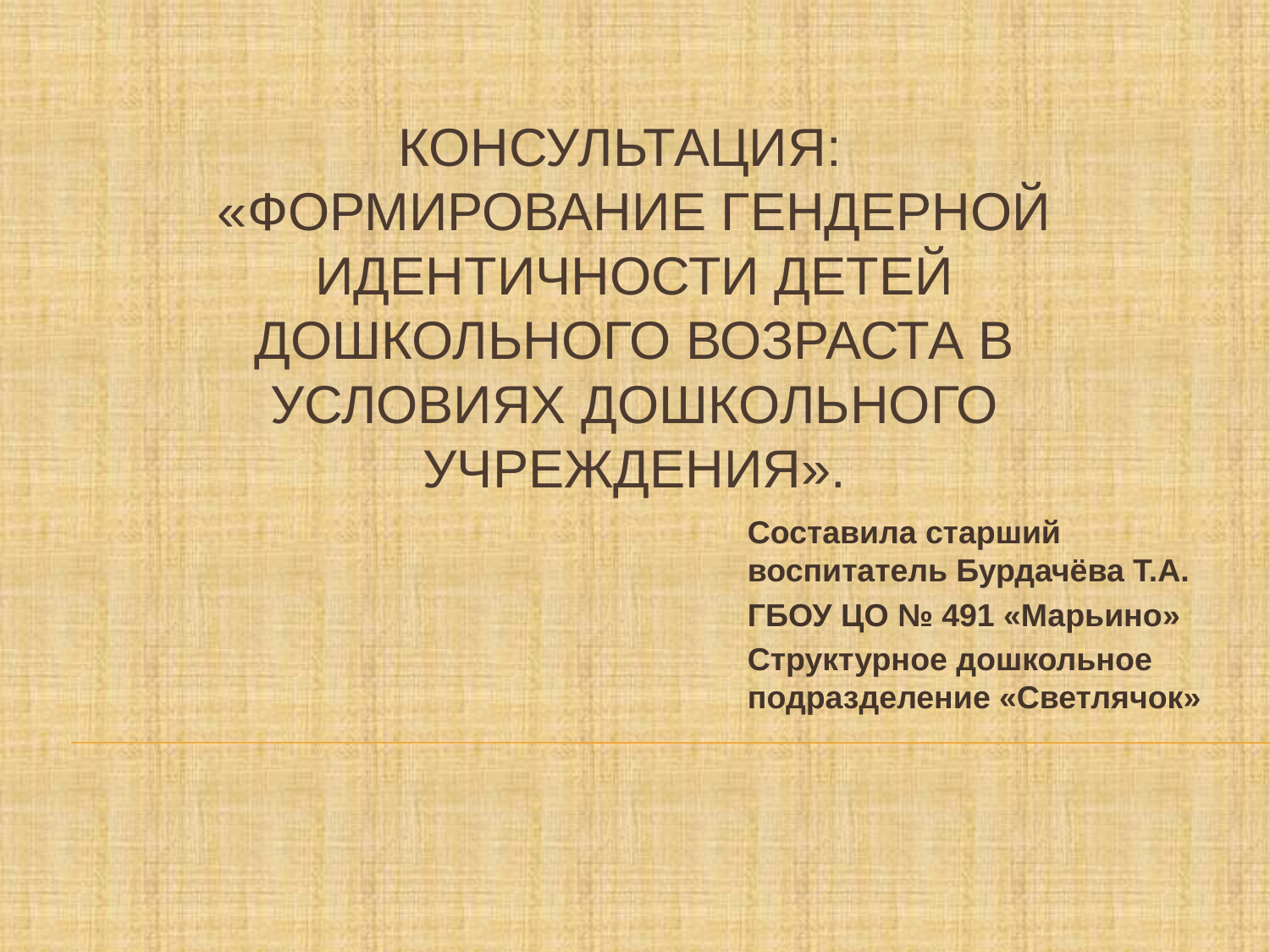

# Консультация: «Формирование гендерной идентичности детей дошкольного возраста в условиях дошкольного учреждения».
Составила старший воспитатель Бурдачёва Т.А.
ГБОУ ЦО № 491 «Марьино»
Структурное дошкольное подразделение «Светлячок»